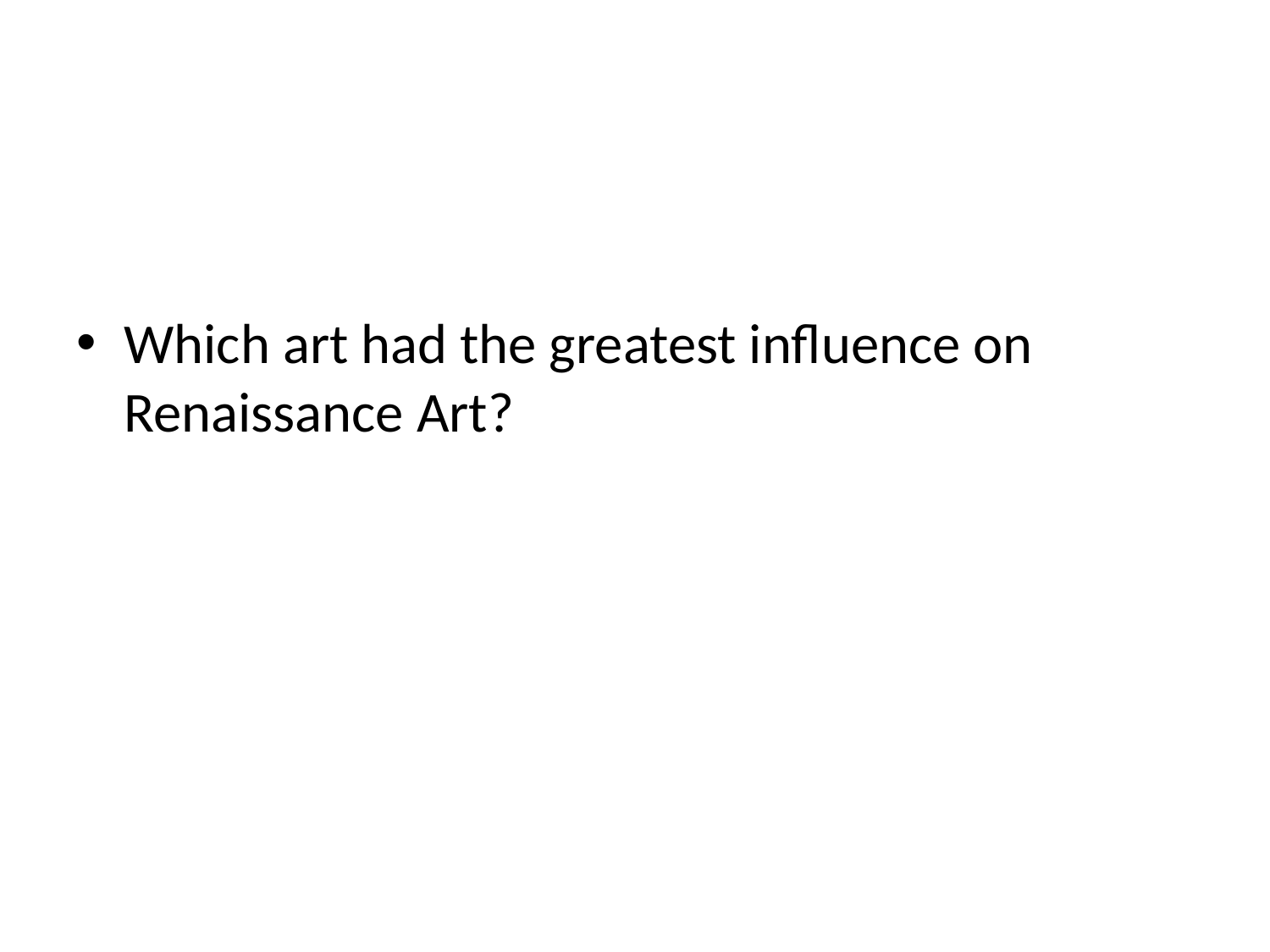

#

Which art had the greatest influence on Renaissance Art?